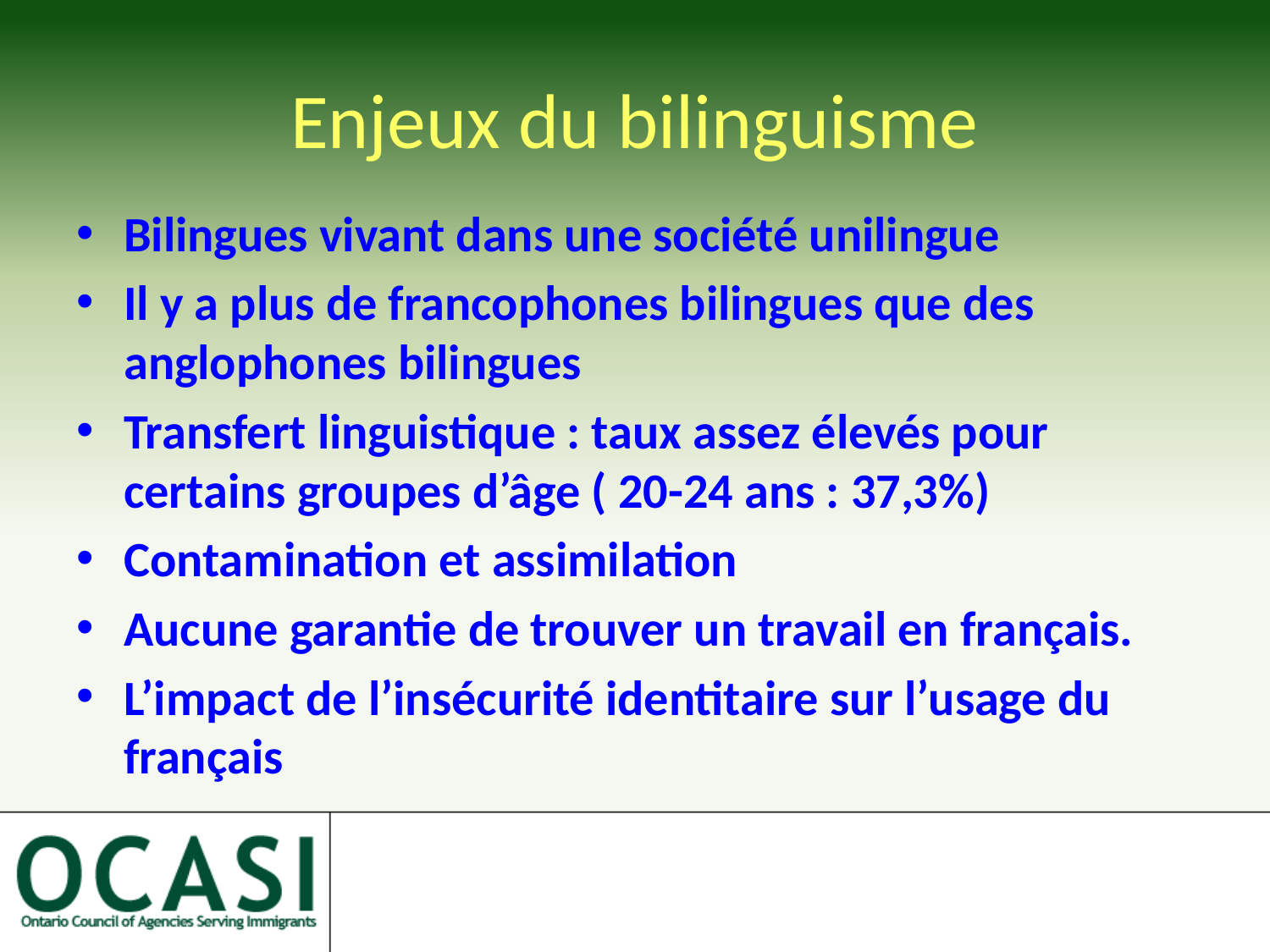

# Enjeux du bilinguisme
Bilingues vivant dans une société unilingue
Il y a plus de francophones bilingues que des anglophones bilingues
Transfert linguistique : taux assez élevés pour certains groupes d’âge ( 20-24 ans : 37,3%)
Contamination et assimilation
Aucune garantie de trouver un travail en français.
L’impact de l’insécurité identitaire sur l’usage du français